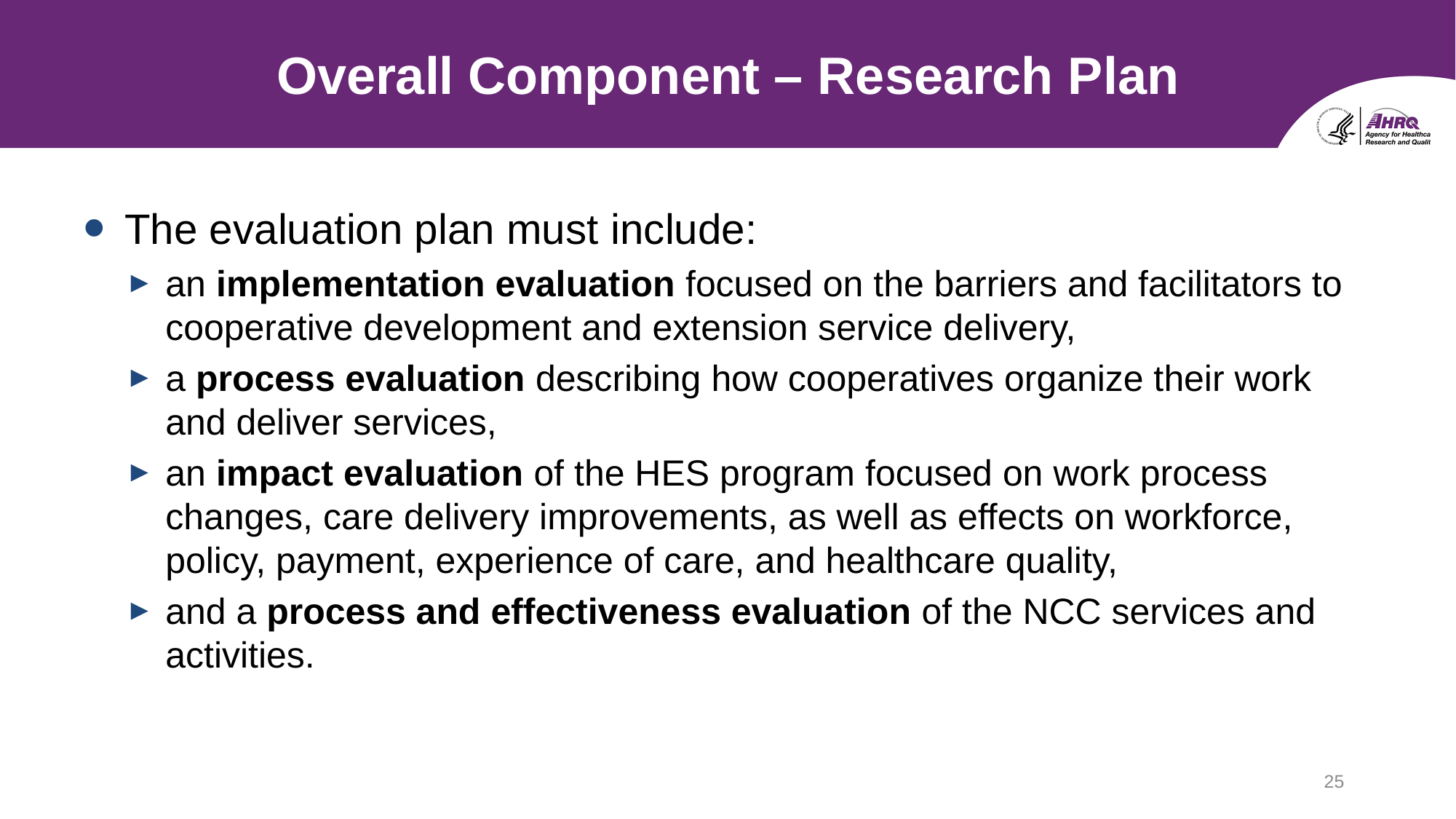

# Overall Component – Research Plan
The evaluation plan must include:
an implementation evaluation focused on the barriers and facilitators to cooperative development and extension service delivery,
a process evaluation describing how cooperatives organize their work and deliver services,
an impact evaluation of the HES program focused on work process changes, care delivery improvements, as well as effects on workforce, policy, payment, experience of care, and healthcare quality,
and a process and effectiveness evaluation of the NCC services and activities.
25